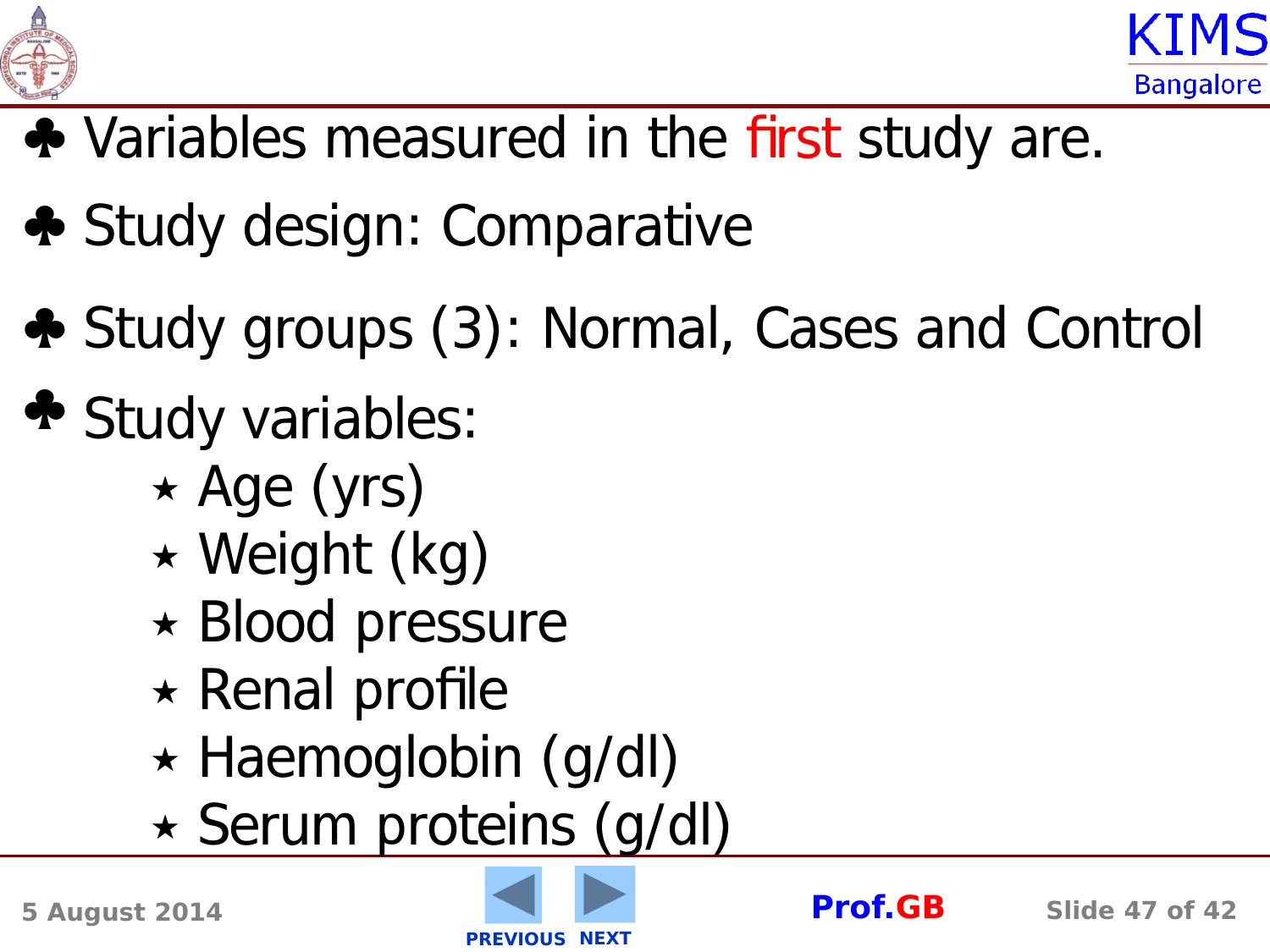

♣ Variables measured in the first study are.
♣ Study design: Comparative
♣ Study groups (3): Normal, Cases and Control
 Study variables:
	٭ Age (yrs)
	٭ Weight (kg)
	٭ Blood pressure
	٭ Renal profile
	٭ Haemoglobin (g/dl)
	٭ Serum proteins (g/dl)
5 August 2014